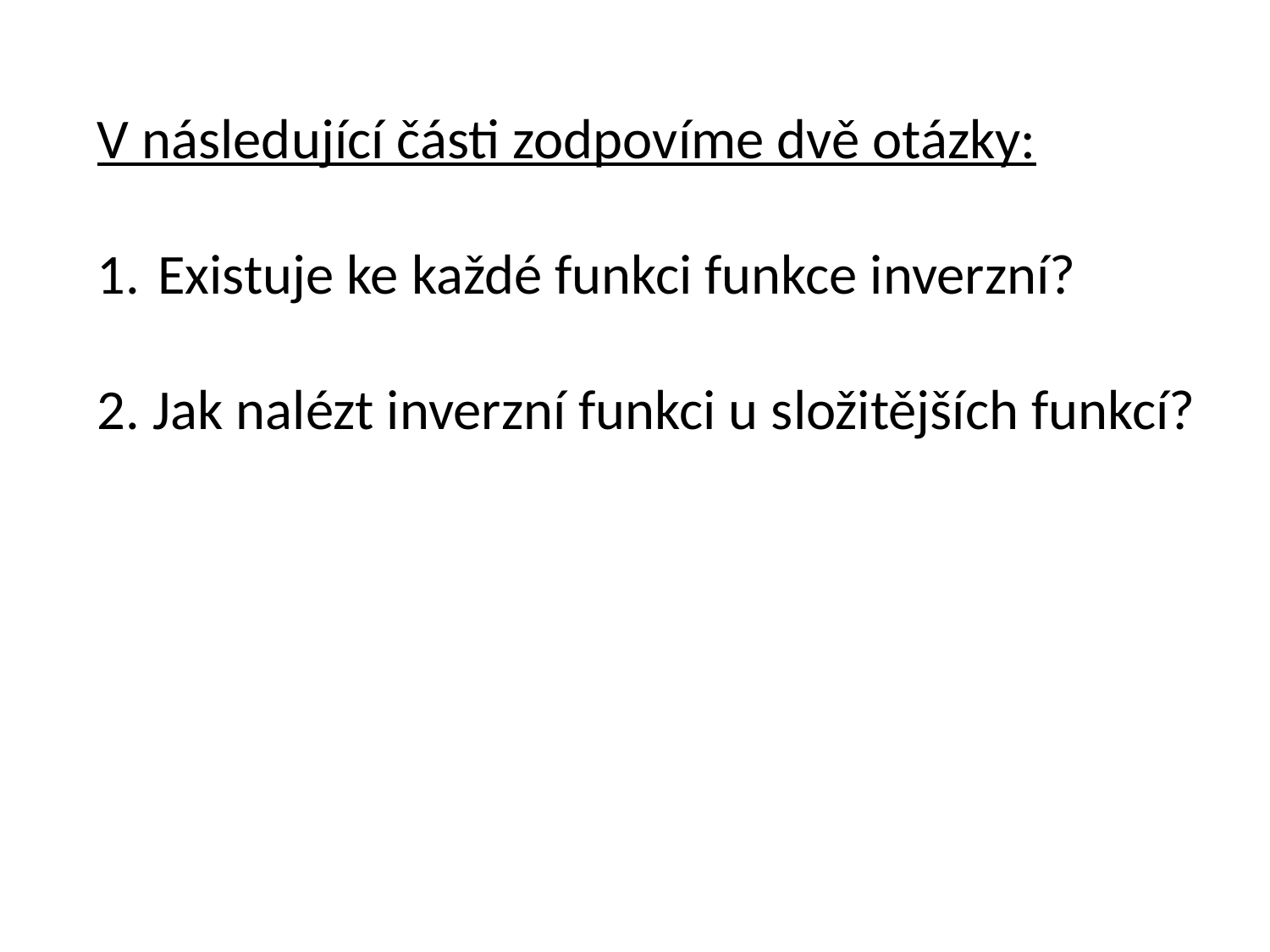

V následující části zodpovíme dvě otázky:

 Existuje ke každé funkci funkce inverzní?

2. Jak nalézt inverzní funkci u složitějších funkcí?